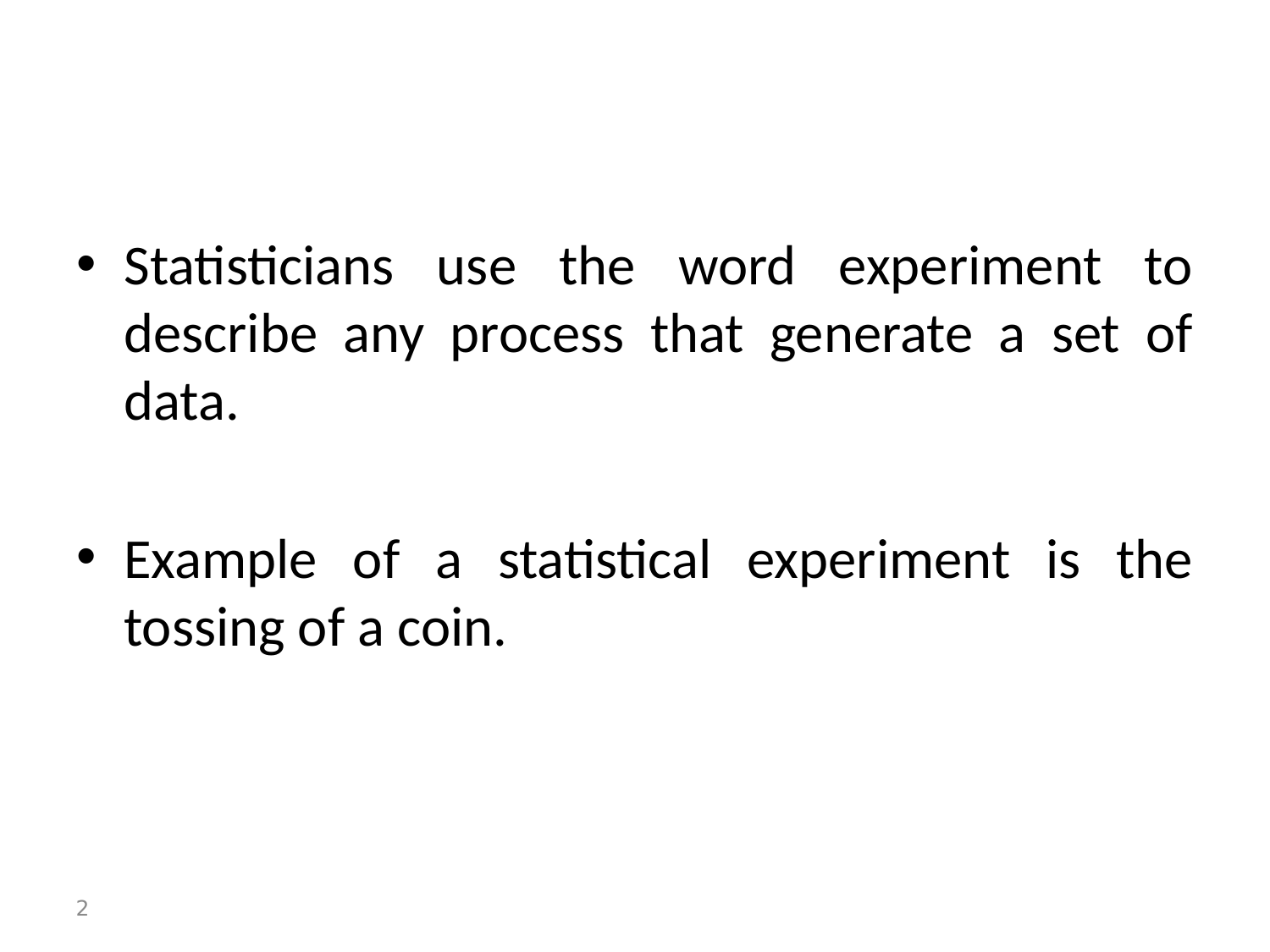

#
Statisticians use the word experiment to describe any process that generate a set of data.

Example of a statistical experiment is the tossing of a coin.
2